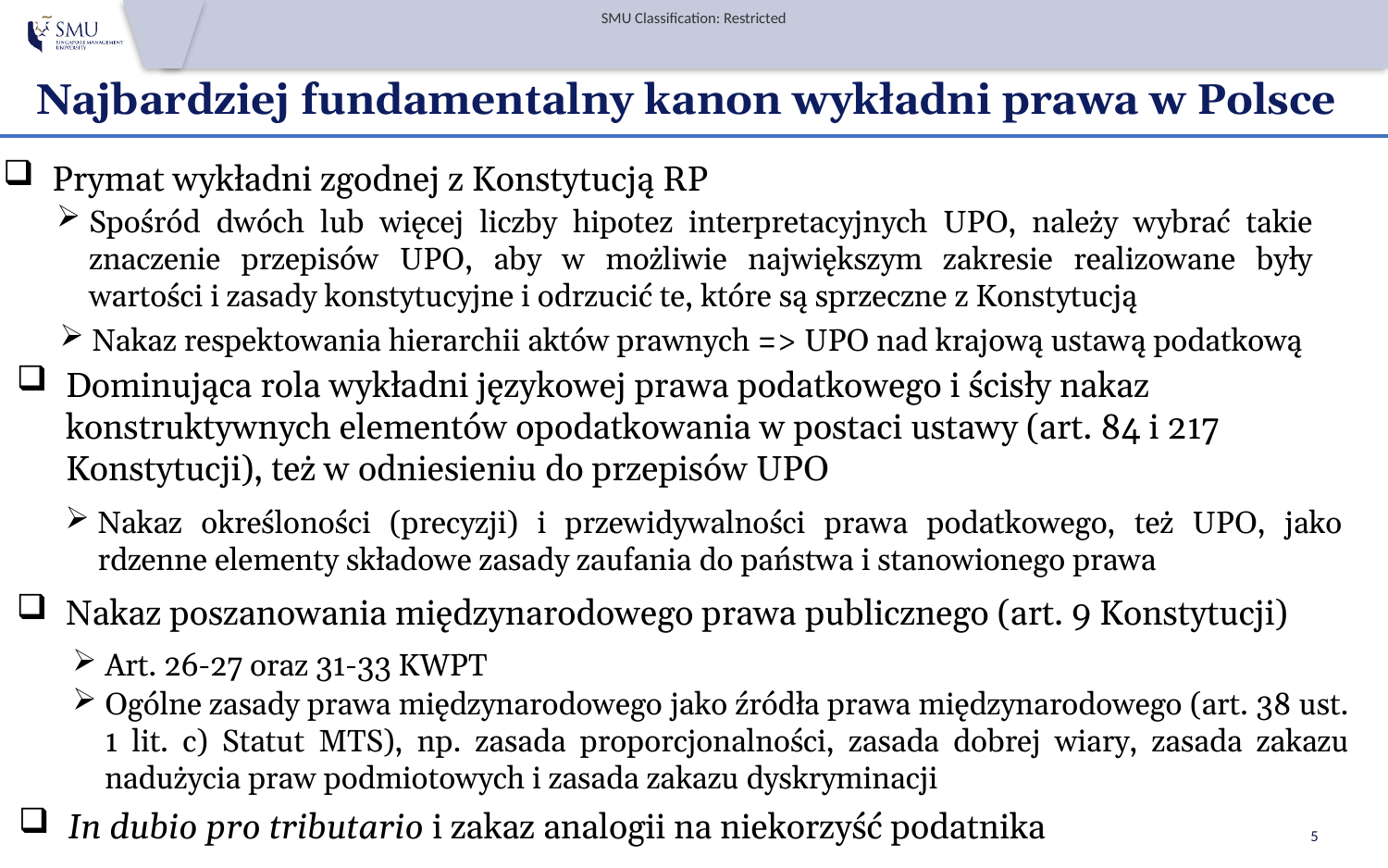

Najbardziej fundamentalny kanon wykładni prawa w Polsce
Prymat wykładni zgodnej z Konstytucją RP
Spośród dwóch lub więcej liczby hipotez interpretacyjnych UPO, należy wybrać takie znaczenie przepisów UPO, aby w możliwie największym zakresie realizowane były wartości i zasady konstytucyjne i odrzucić te, które są sprzeczne z Konstytucją
Nakaz respektowania hierarchii aktów prawnych => UPO nad krajową ustawą podatkową
Dominująca rola wykładni językowej prawa podatkowego i ścisły nakaz konstruktywnych elementów opodatkowania w postaci ustawy (art. 84 i 217 Konstytucji), też w odniesieniu do przepisów UPO
Nakaz określoności (precyzji) i przewidywalności prawa podatkowego, też UPO, jako rdzenne elementy składowe zasady zaufania do państwa i stanowionego prawa
Nakaz poszanowania międzynarodowego prawa publicznego (art. 9 Konstytucji)
Art. 26-27 oraz 31-33 KWPT
Ogólne zasady prawa międzynarodowego jako źródła prawa międzynarodowego (art. 38 ust. 1 lit. c) Statut MTS), np. zasada proporcjonalności, zasada dobrej wiary, zasada zakazu nadużycia praw podmiotowych i zasada zakazu dyskryminacji
In dubio pro tributario i zakaz analogii na niekorzyść podatnika
5